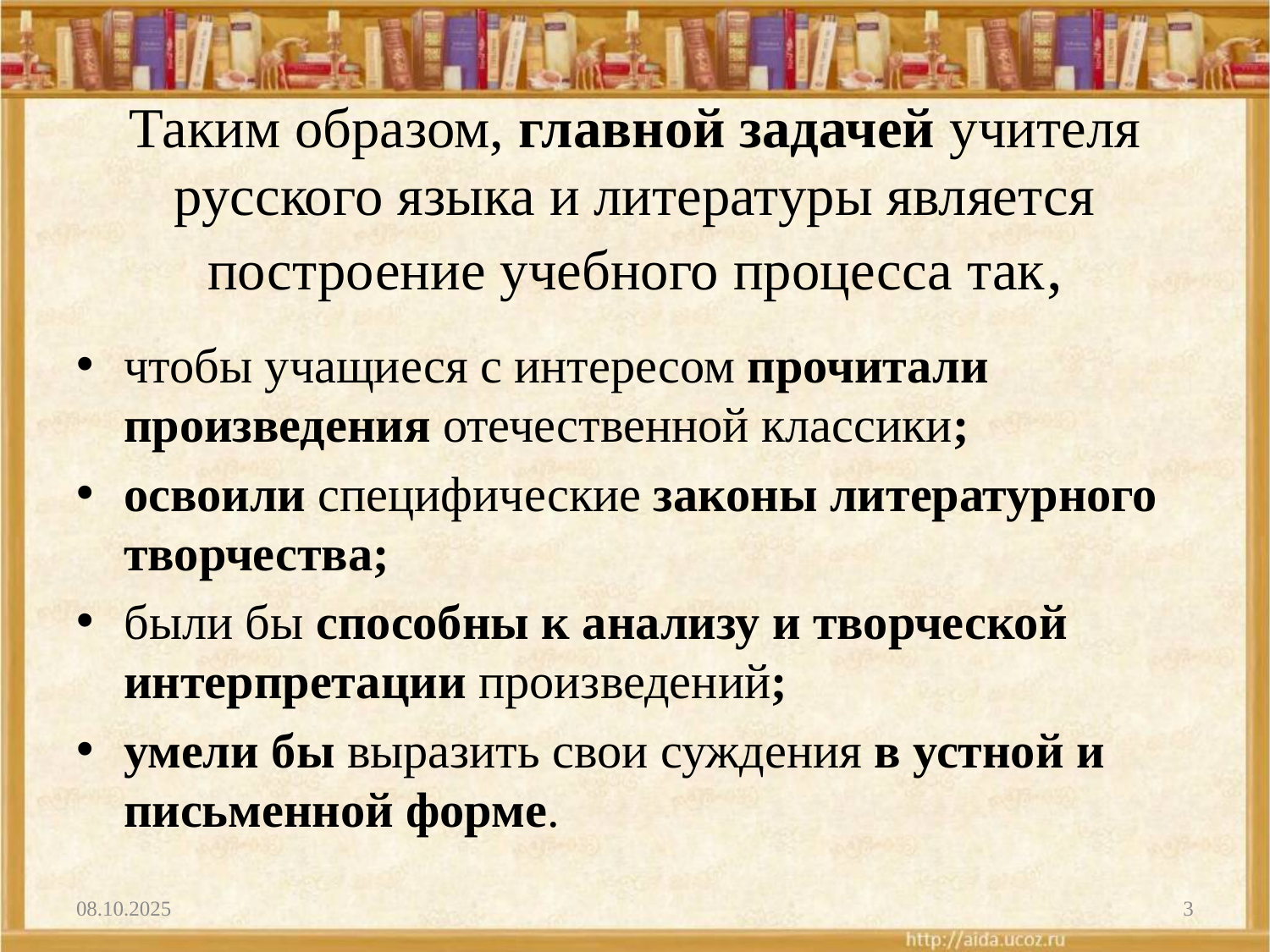

# Таким образом, главной задачей учителя русского языка и литературы является построение учебного процесса так,
чтобы учащиеся с интересом прочитали произведения отечественной классики;
освоили специфические законы литературного творчества;
были бы способны к анализу и творческой интерпретации произведений;
умели бы выразить свои суждения в устной и письменной форме.

08.10.2025
3